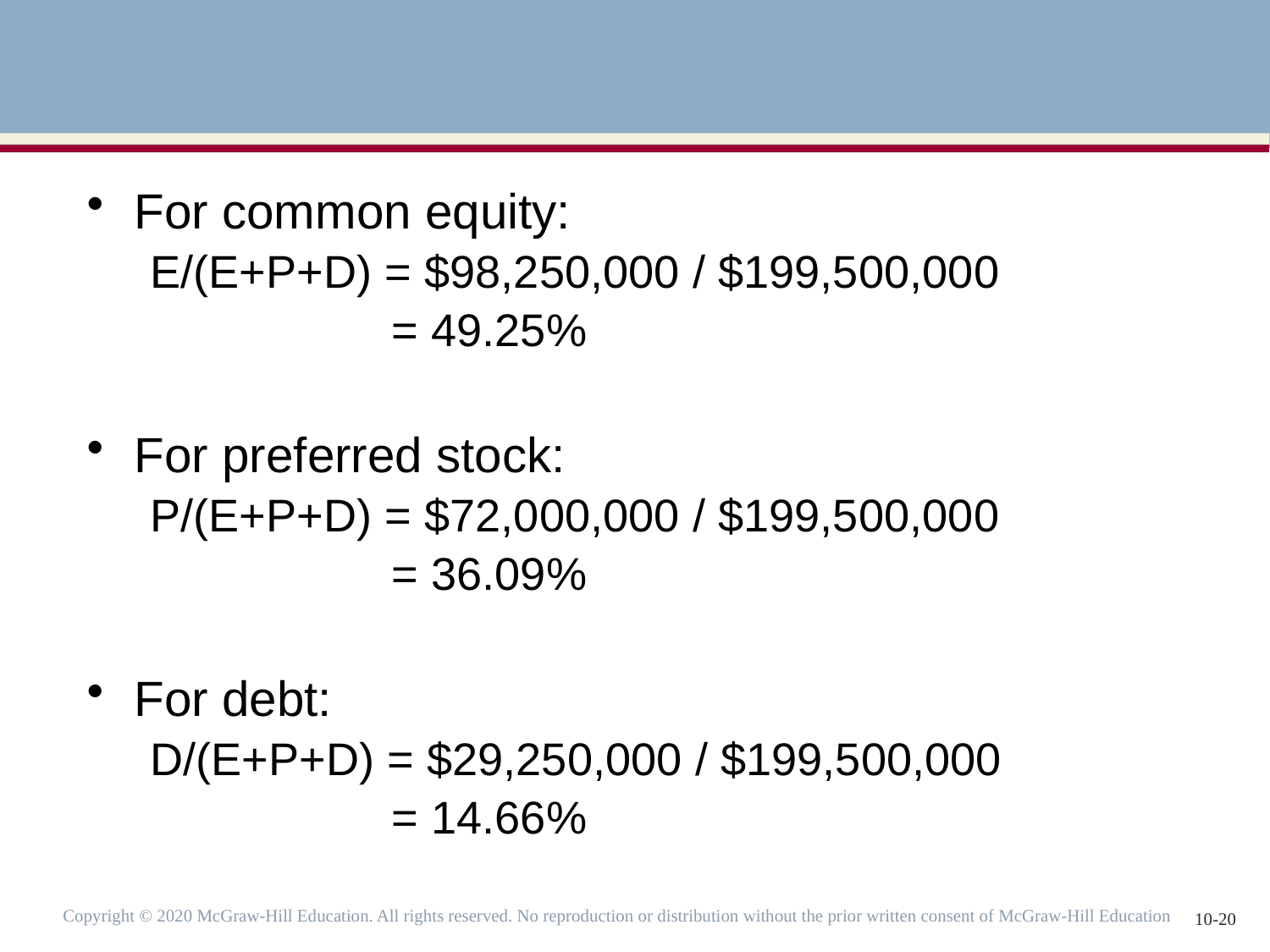

For common equity:
E/(E+P+D) = $98,250,000 / $199,500,000
                   = 49.25%

For preferred stock:
P/(E+P+D) = $72,000,000 / $199,500,000
                   = 36.09%

For debt:
D/(E+P+D) = $29,250,000 / $199,500,000
                   = 14.66%
Copyright © 2020 McGraw-Hill Education. All rights reserved. No reproduction or distribution without the prior written consent of McGraw-Hill Education